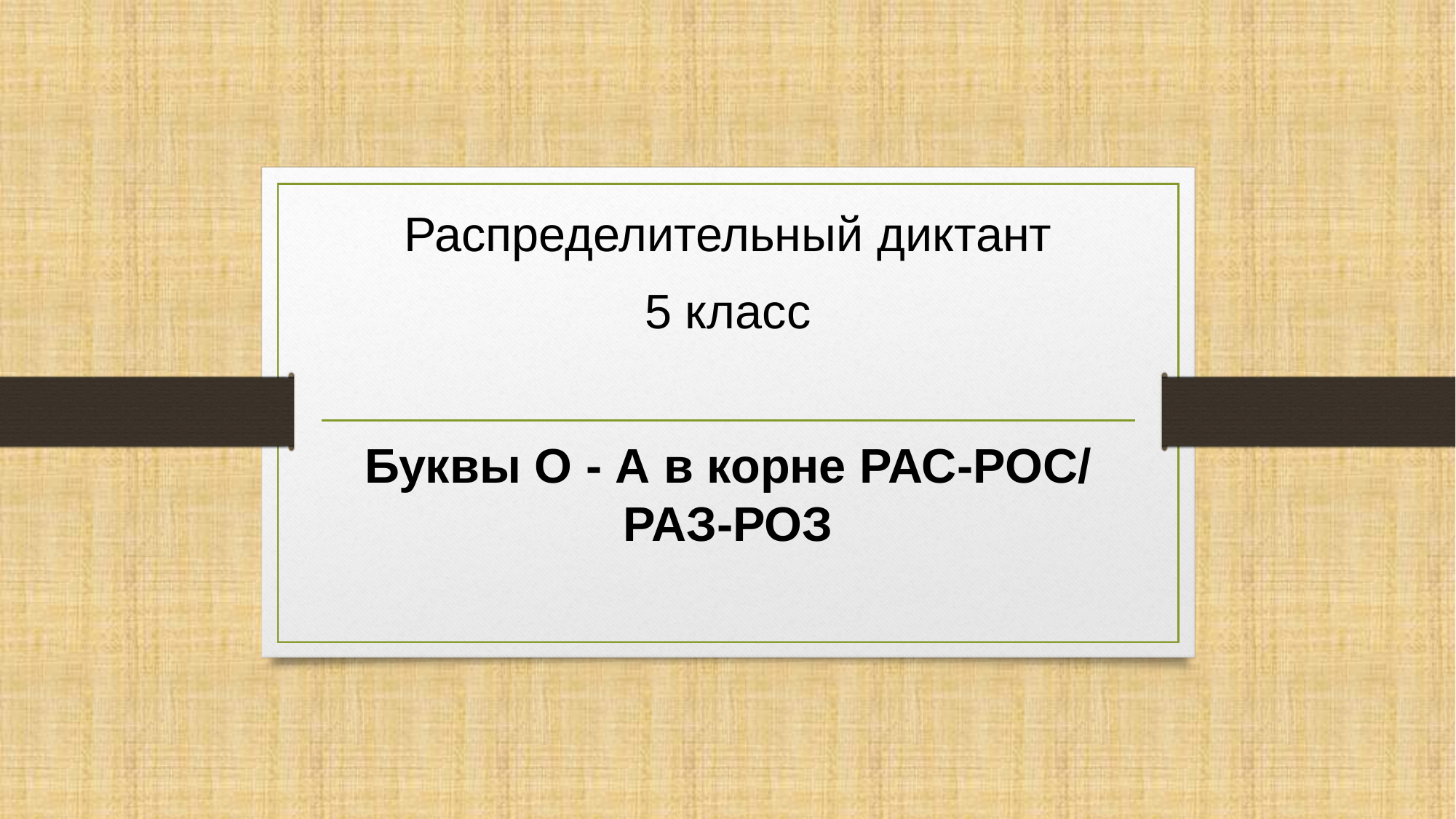

Распределительный диктант
5 класс

Буквы О - А в корне РАС-РОС/ РАЗ-РОЗ